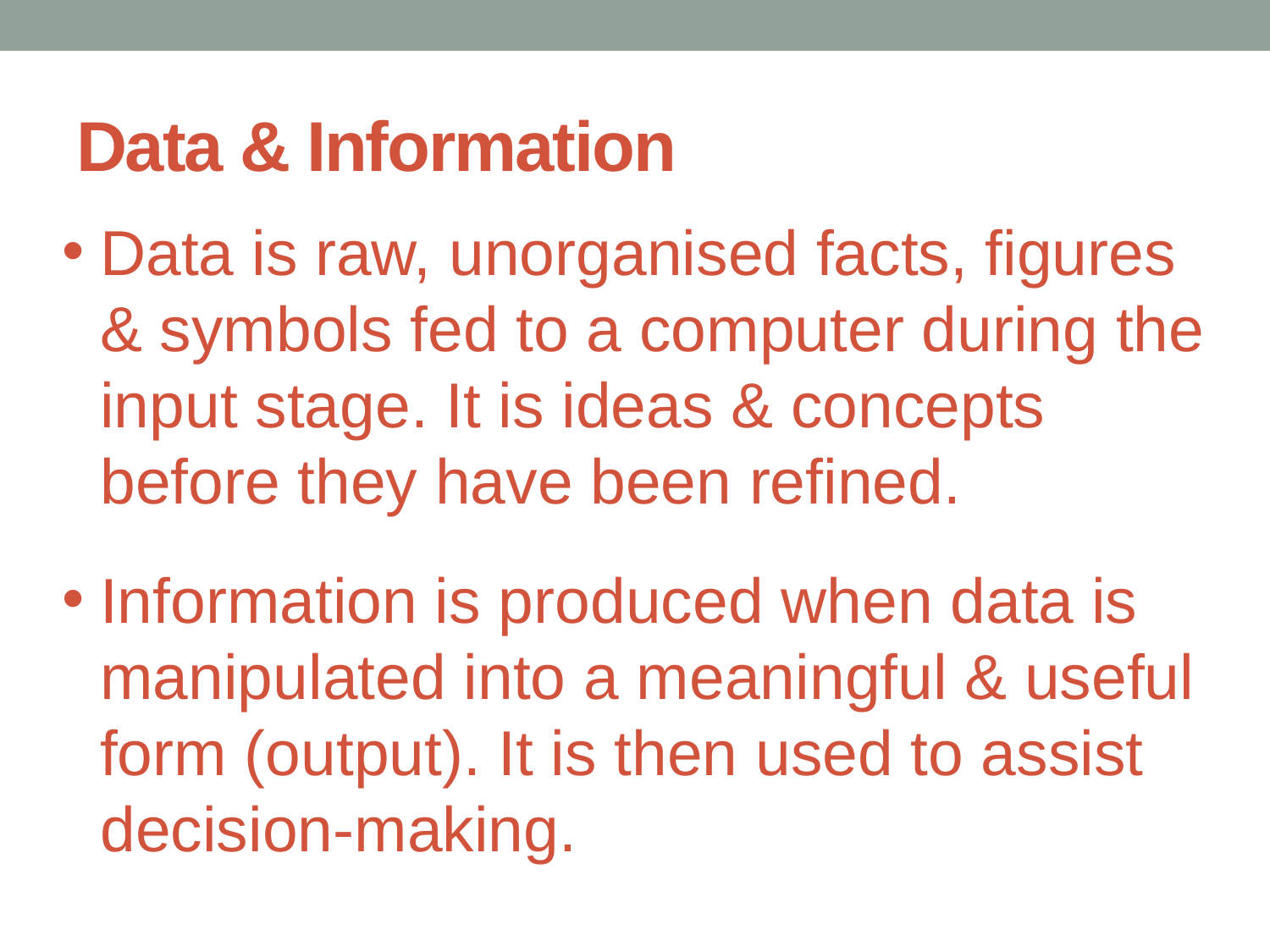

# Data & Information
Data is raw, unorganised facts, figures & symbols fed to a computer during the input stage. It is ideas & concepts before they have been refined.
Information is produced when data is manipulated into a meaningful & useful form (output). It is then used to assist decision-making.